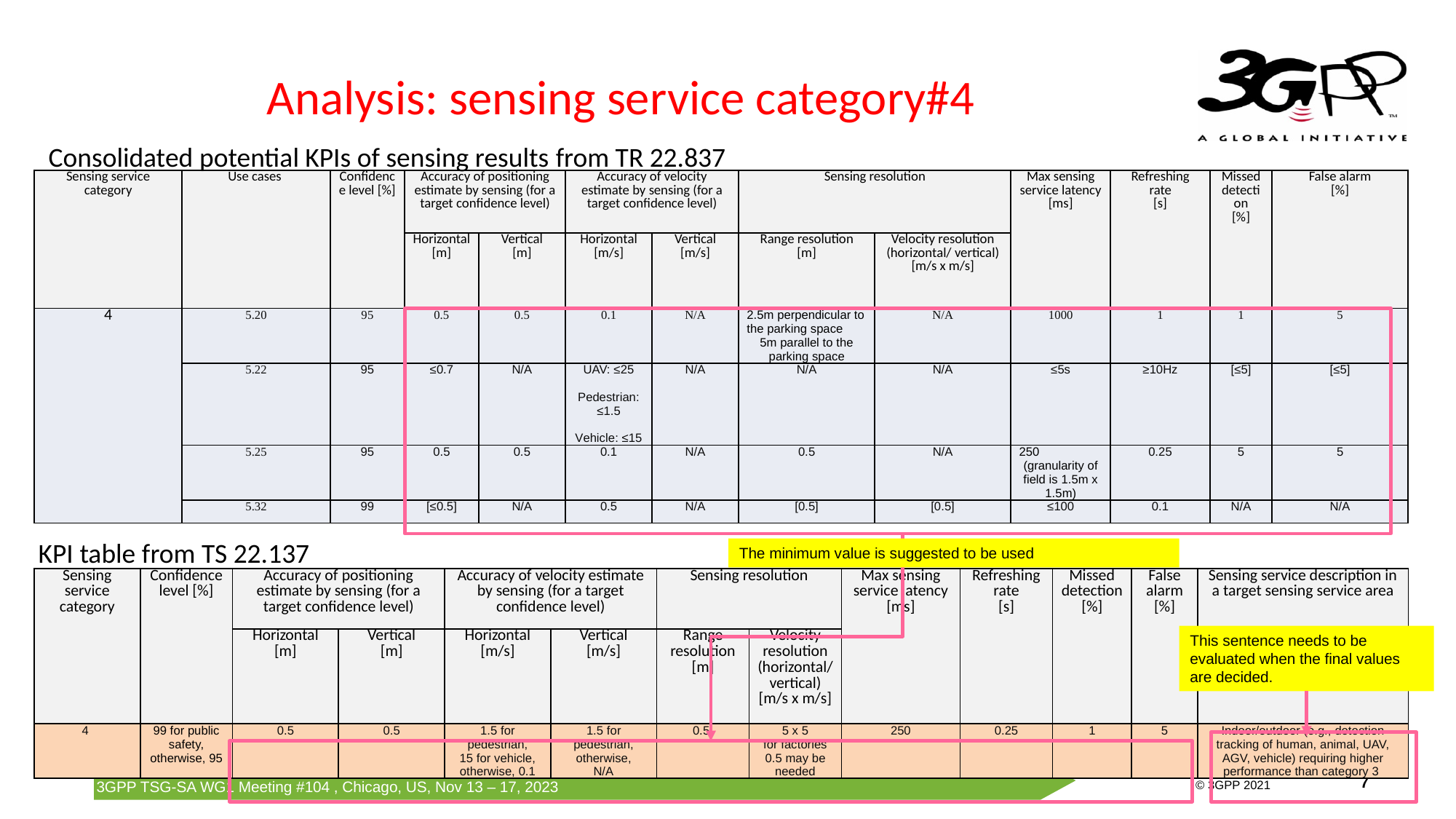

# Analysis: sensing service category#4
Consolidated potential KPIs of sensing results from TR 22.837
| Sensing service category | Use cases | Confidence level [%] | Accuracy of positioning estimate by sensing (for a target confidence level) |  | Accuracy of velocity estimate by sensing (for a target confidence level) |  | Sensing resolution |  | Max sensing service latency [ms] | Refreshing rate [s] | Missed detection [%] | False alarm [%] |
| --- | --- | --- | --- | --- | --- | --- | --- | --- | --- | --- | --- | --- |
|  |  |  | Horizontal [m] | Vertical [m] | Horizontal [m/s] | Vertical [m/s] | Range resolution [m] | Velocity resolution (horizontal/ vertical) [m/s x m/s] |  |  |  |  |
| 4 | 5.20 | 95 | 0.5 | 0.5 | 0.1 | N/A | 2.5m perpendicular to the parking space 5m parallel to the parking space | N/A | 1000 | 1 | 1 | 5 |
|  | 5.22 | 95 | ≤0.7 | N/A | UAV: ≤25 Pedestrian: ≤1.5 Vehicle: ≤15 | N/A | N/A | N/A | ≤5s | ≥10Hz | [≤5] | [≤5] |
|  | 5.25 | 95 | 0.5 | 0.5 | 0.1 | N/A | 0.5 | N/A | 250 (granularity of field is 1.5m x 1.5m) | 0.25 | 5 | 5 |
|  | 5.32 | 99 | [≤0.5] | N/A | 0.5 | N/A | [0.5] | [0.5] | ≤100 | 0.1 | N/A | N/A |

KPI table from TS 22.137
The minimum value is suggested to be used
| Sensing service category | Confidence level [%] | Accuracy of positioning estimate by sensing (for a target confidence level) |  | Accuracy of velocity estimate by sensing (for a target confidence level) |  | Sensing resolution |  | Max sensing service latency [ms] | Refreshing rate [s] | Missed detection [%] | False alarm [%] | Sensing service description in a target sensing service area |
| --- | --- | --- | --- | --- | --- | --- | --- | --- | --- | --- | --- | --- |
|  |  | Horizontal [m] | Vertical [m] | Horizontal [m/s] | Vertical [m/s] | Range resolution [m] | Velocity resolution (horizontal/ vertical) [m/s x m/s] |  |  |  |  |  |
| 4 | 99 for public safety, otherwise, 95 | 0.5 | 0.5 | 1.5 for pedestrian, 15 for vehicle, otherwise, 0.1 | 1.5 for pedestrian, otherwise, N/A | 0.5 | 5 x 5 for factories 0.5 may be needed | 250 | 0.25 | 1 | 5 | Indoor/outdoor (e.g., detection tracking of human, animal, UAV, AGV, vehicle) requiring higher performance than category 3 |
This sentence needs to be evaluated when the final values are decided.